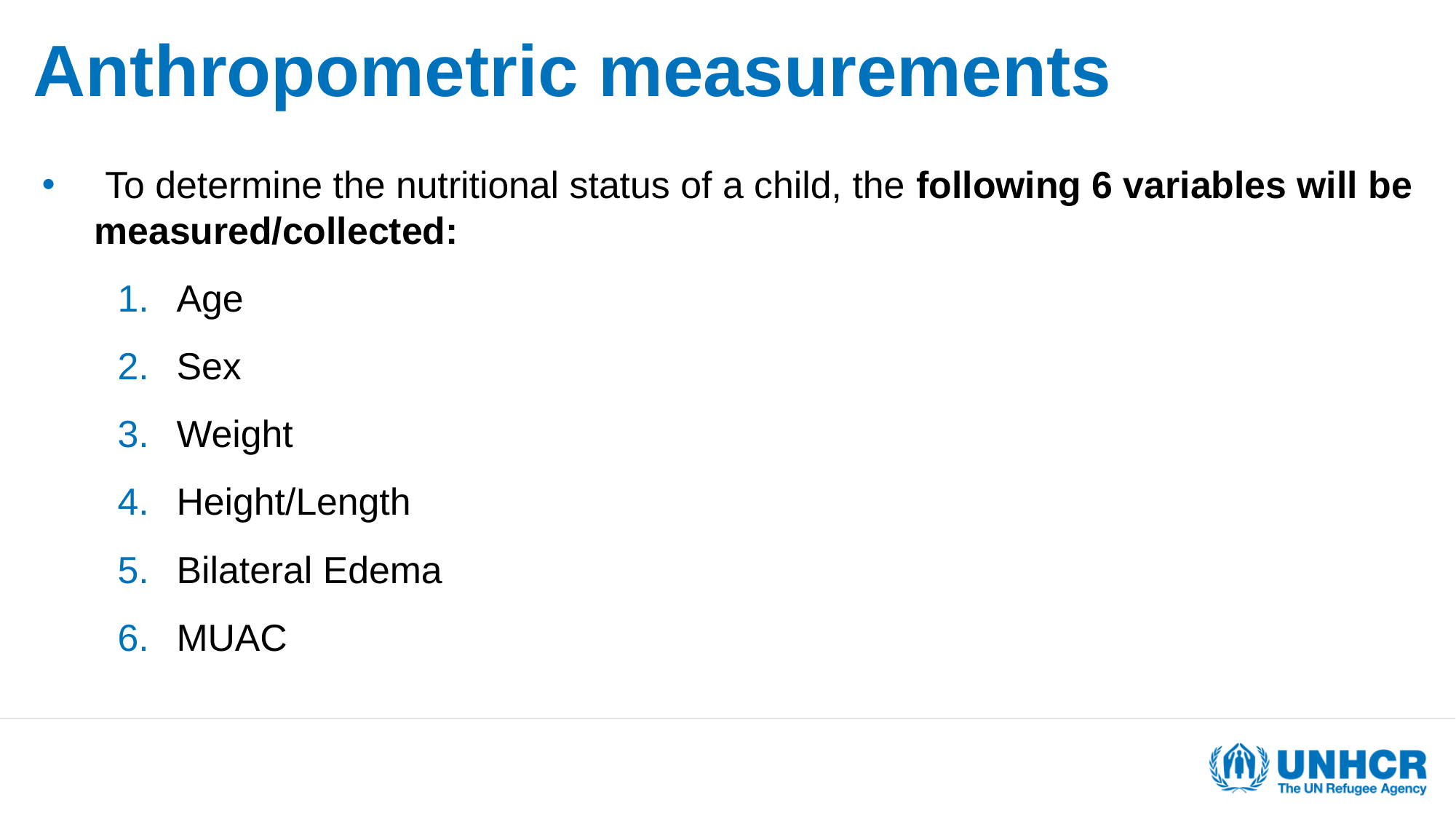

# Anthropometric measurements
 To determine the nutritional status of a child, the following 6 variables will be measured/collected:
Age
Sex
Weight
Height/Length
Bilateral Edema
MUAC